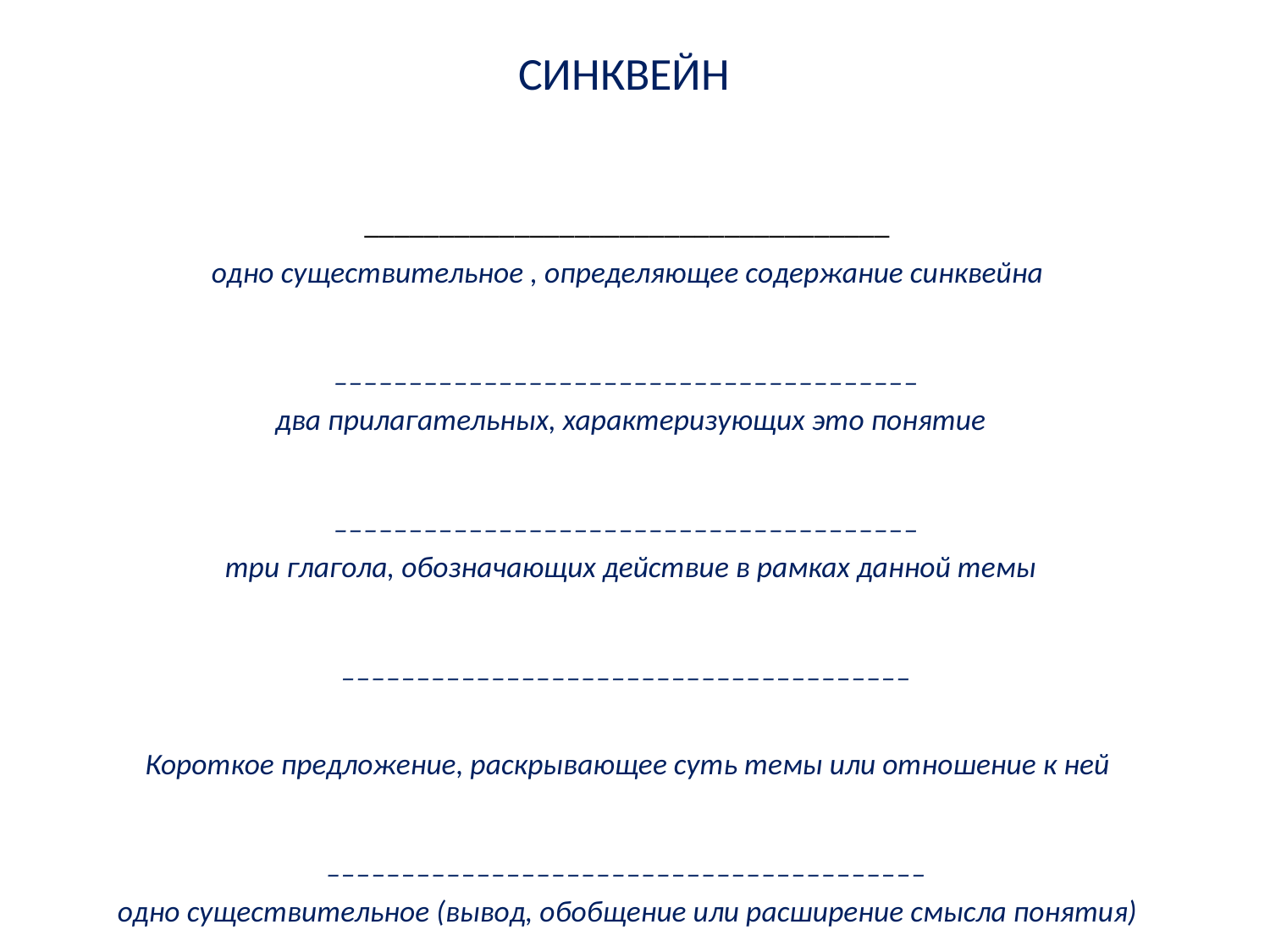

# СИНКВЕЙН

___________________________________
одно существительное , определяющее содержание синквейна

_______________________________________
 два прилагательных, характеризующих это понятие

_______________________________________
 три глагола, обозначающих действие в рамках данной темы

______________________________________

Короткое предложение, раскрывающее суть темы или отношение к ней

________________________________________
одно существительное (вывод, обобщение или расширение смысла понятия)